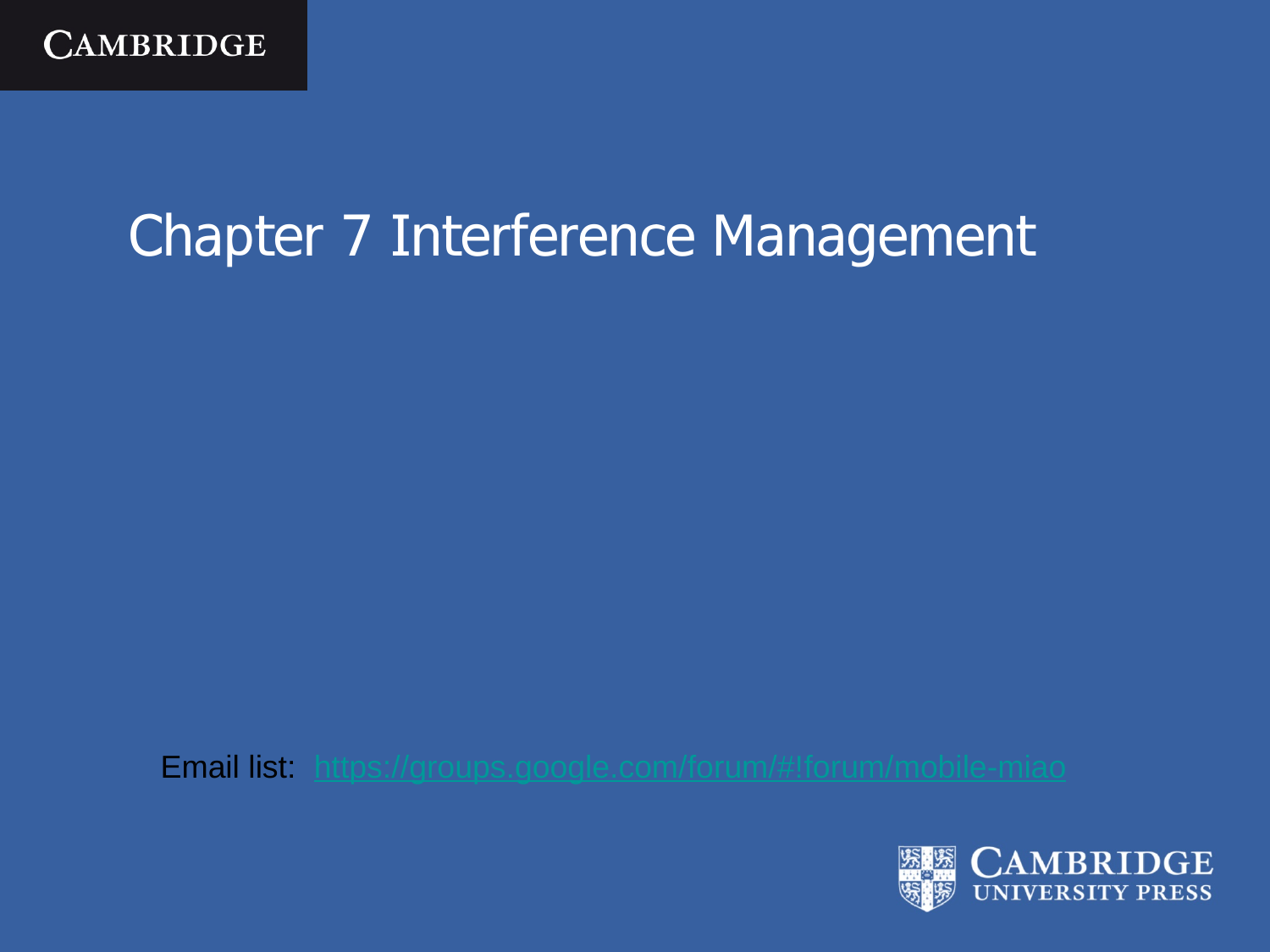

# Chapter 7 Interference Management

Email list:  https://groups.google.com/forum/#!forum/mobile-miao